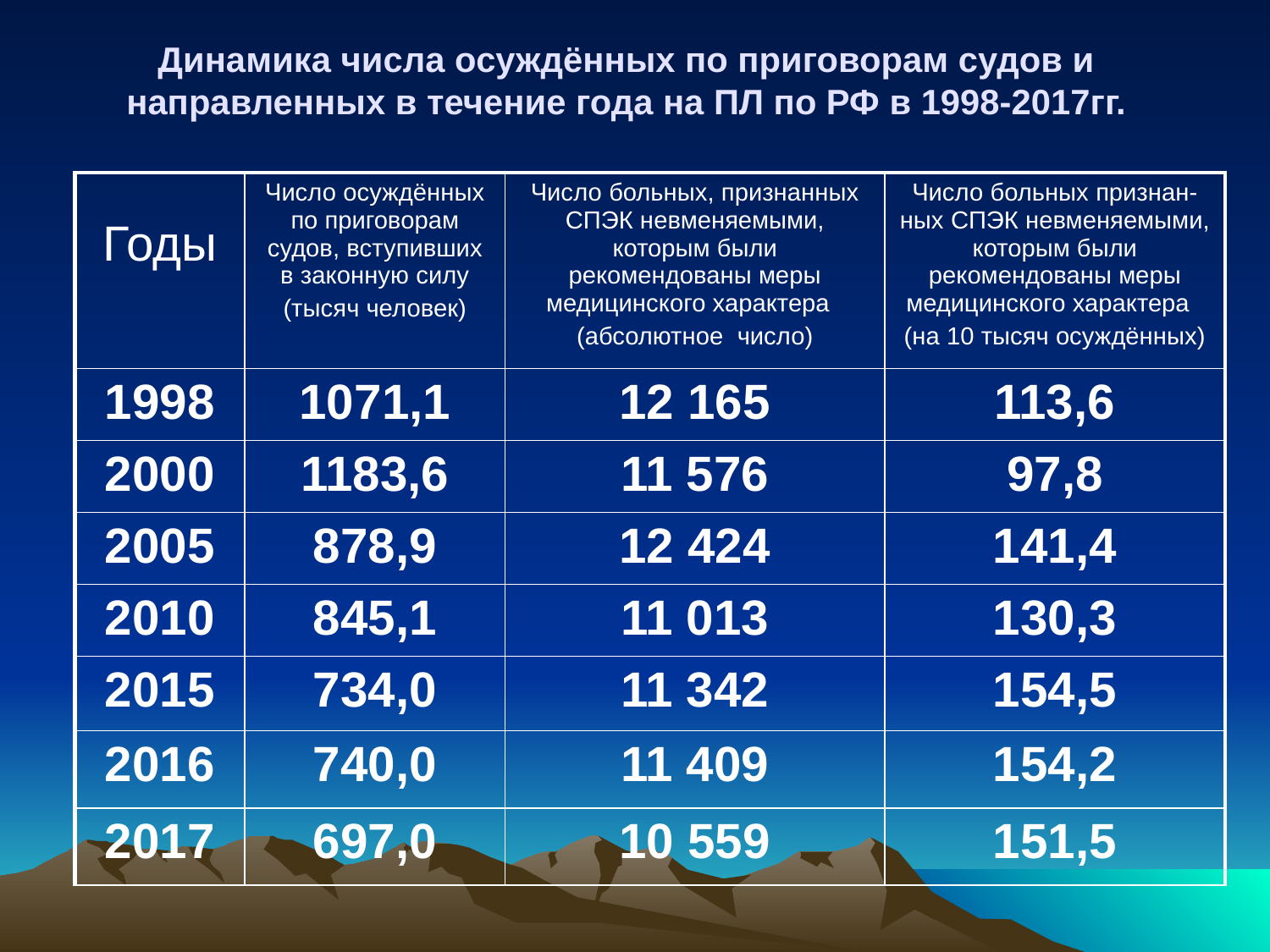

# Динамика числа осуждённых по приговорам судов и направленных в течение года на ПЛ по РФ в 1998-2017гг.
| Годы | Число осуждённых по приговорам судов, вступивших в законную силу (тысяч человек) | Число больных, признанных СПЭК невменяемыми, которым были рекомендованы меры медицинского характера (абсолютное число) | Число больных признан-ных СПЭК невменяемыми, которым были рекомендованы меры медицинского характера (на 10 тысяч осуждённых) |
| --- | --- | --- | --- |
| 1998 | 1071,1 | 12 165 | 113,6 |
| 2000 | 1183,6 | 11 576 | 97,8 |
| 2005 | 878,9 | 12 424 | 141,4 |
| 2010 | 845,1 | 11 013 | 130,3 |
| 2015 | 734,0 | 11 342 | 154,5 |
| 2016 | 740,0 | 11 409 | 154,2 |
| 2017 | 697,0 | 10 559 | 151,5 |